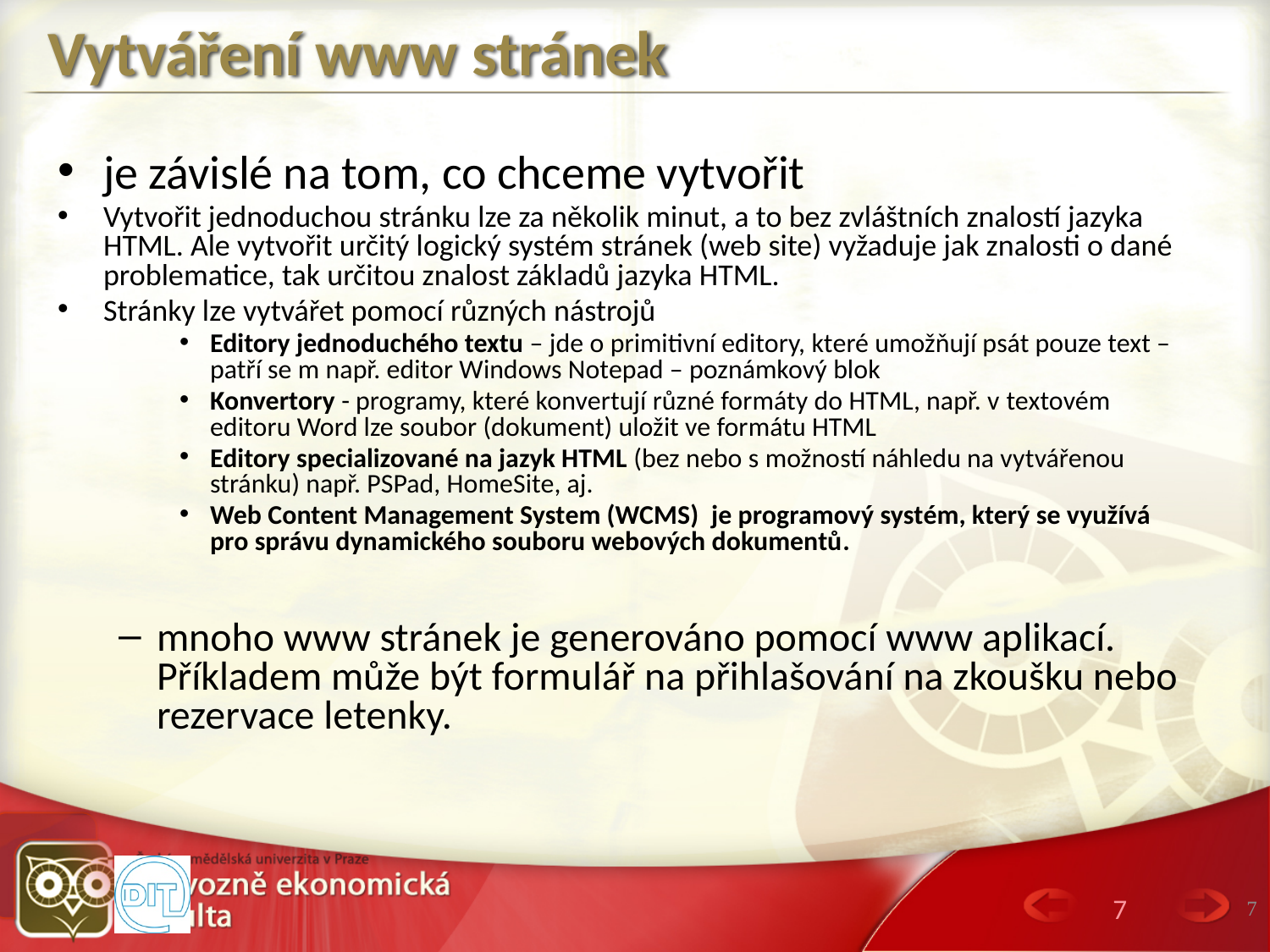

# Vytváření www stránek
je závislé na tom, co chceme vytvořit
Vytvořit jednoduchou stránku lze za několik minut, a to bez zvláštních znalostí jazyka HTML. Ale vytvořit určitý logický systém stránek (web site) vyžaduje jak znalosti o dané problematice, tak určitou znalost základů jazyka HTML.
Stránky lze vytvářet pomocí různých nástrojů
Editory jednoduchého textu – jde o primitivní editory, které umožňují psát pouze text – patří se m např. editor Windows Notepad – poznámkový blok
Konvertory - programy, které konvertují různé formáty do HTML, např. v textovém editoru Word lze soubor (dokument) uložit ve formátu HTML
Editory specializované na jazyk HTML (bez nebo s možností náhledu na vytvářenou stránku) např. PSPad, HomeSite, aj.
Web Content Management System (WCMS)  je programový systém, který se využívá pro správu dynamického souboru webových dokumentů.

mnoho www stránek je generováno pomocí www aplikací. Příkladem může být formulář na přihlašování na zkoušku nebo rezervace letenky.
7